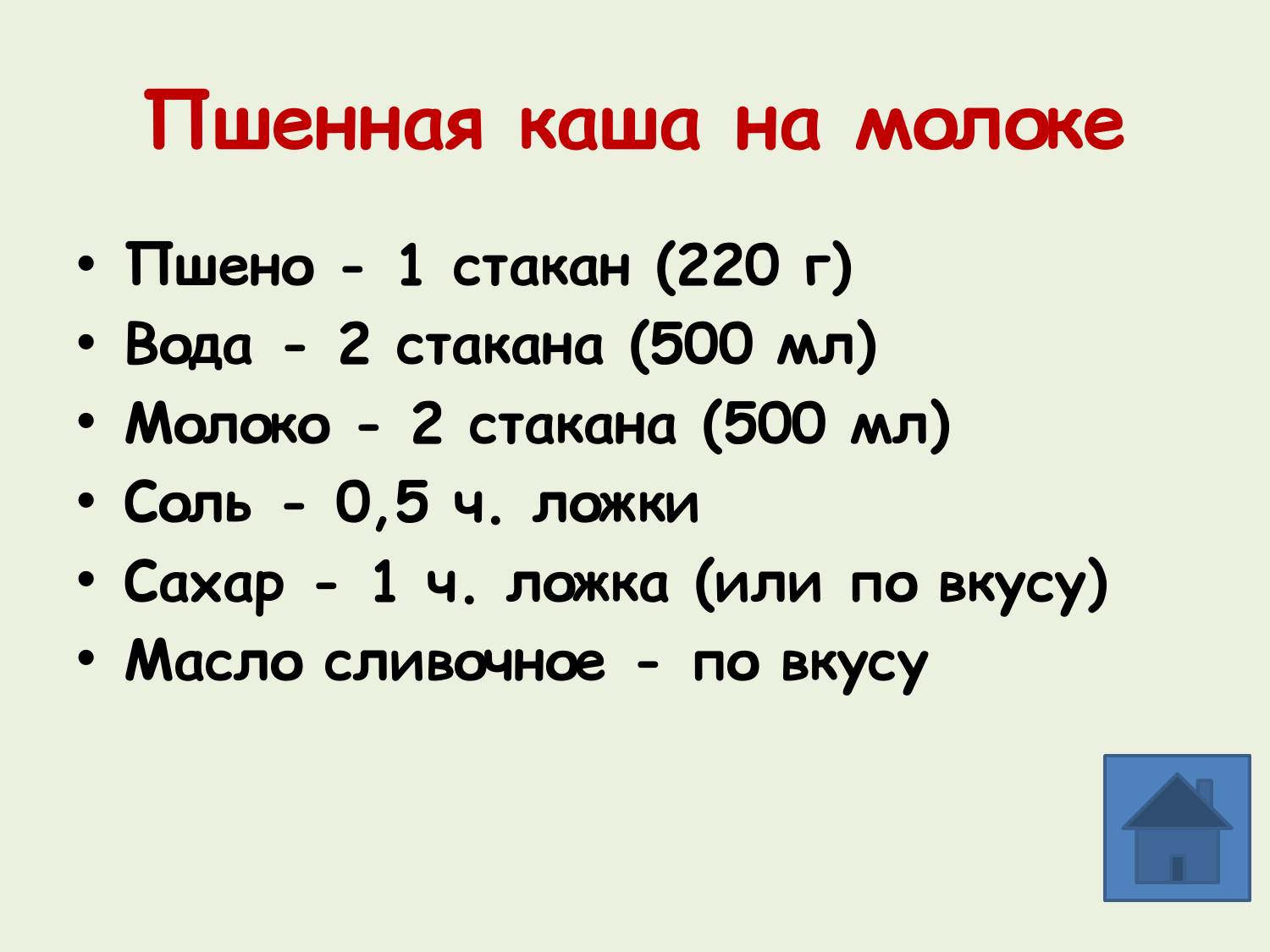

# Пшенная каша на молоке
Пшено - 1 стакан (220 г)
Вода - 2 стакана (500 мл)
Молоко - 2 стакана (500 мл)
Соль - 0,5 ч. ложки
Сахар - 1 ч. ложка (или по вкусу)
Масло сливочное - по вкусу